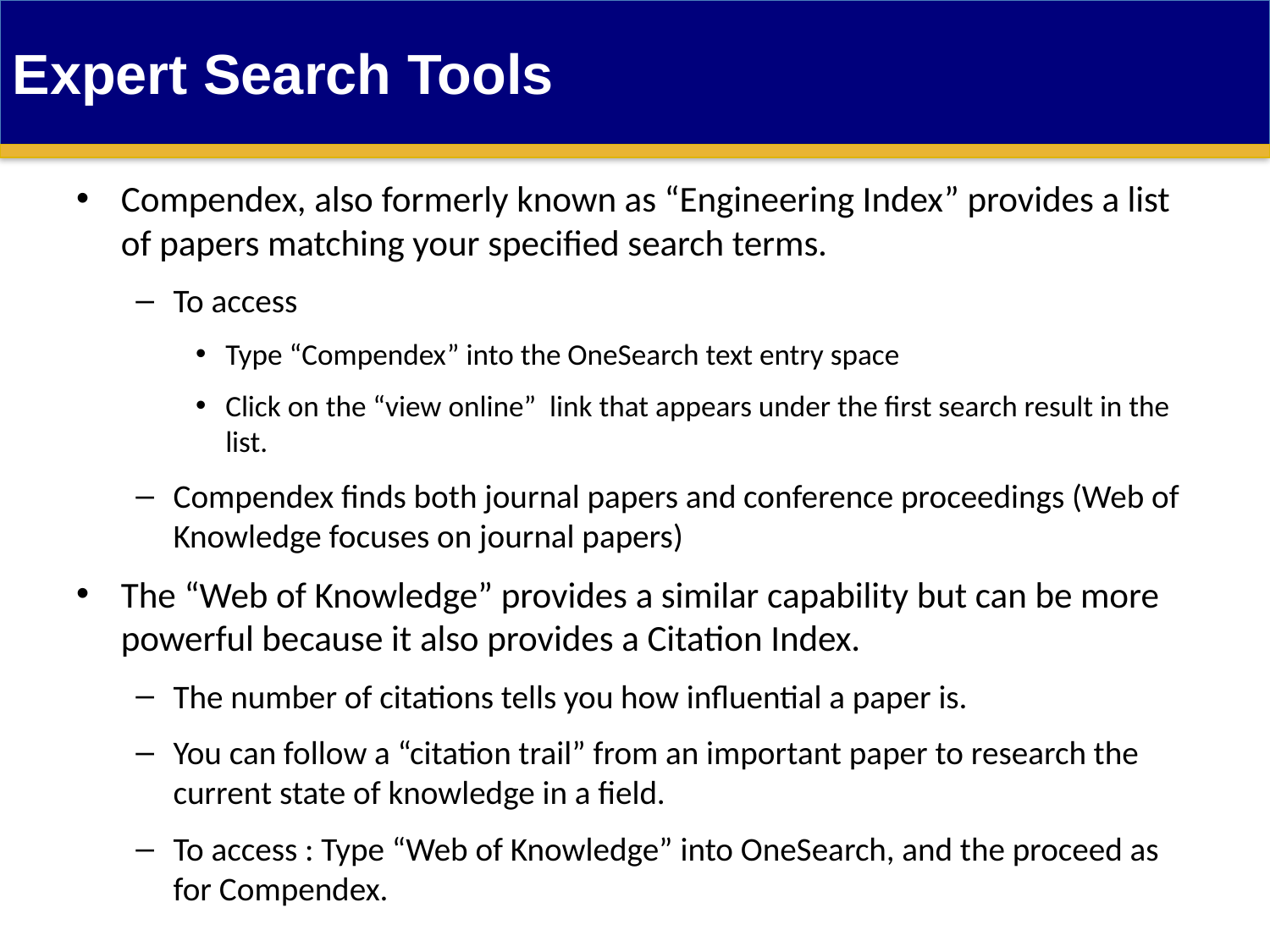

Expert Search Tools

Compendex, also formerly known as “Engineering Index” provides a list of papers matching your specified search terms.
To access
Type “Compendex” into the OneSearch text entry space
Click on the “view online”  link that appears under the first search result in the list.
Compendex finds both journal papers and conference proceedings (Web of Knowledge focuses on journal papers)
The “Web of Knowledge” provides a similar capability but can be more powerful because it also provides a Citation Index.
The number of citations tells you how influential a paper is.
You can follow a “citation trail” from an important paper to research the current state of knowledge in a field.
To access : Type “Web of Knowledge” into OneSearch, and the proceed as for Compendex.